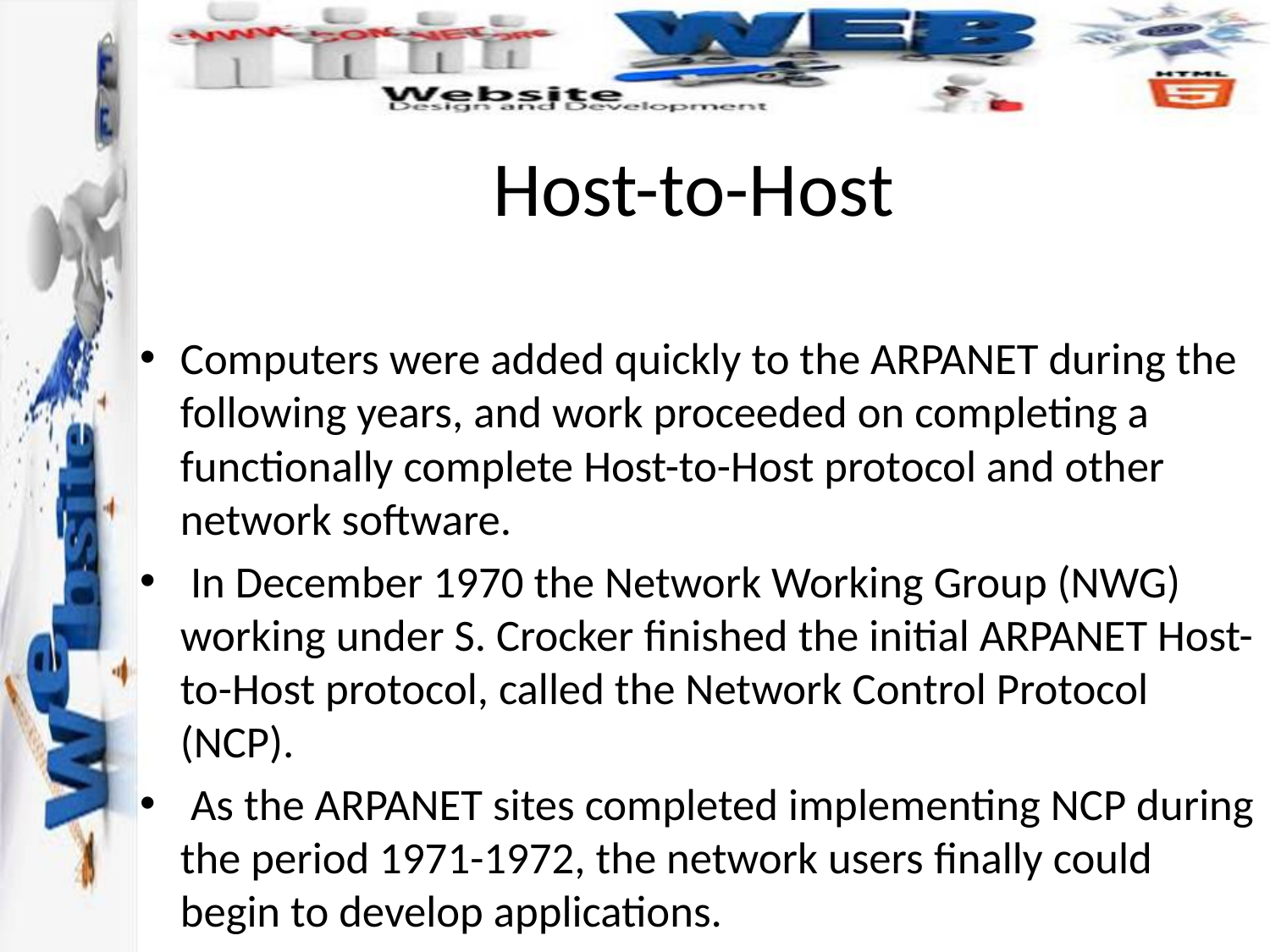

# Host-to-Host
Computers were added quickly to the ARPANET during the following years, and work proceeded on completing a functionally complete Host-to-Host protocol and other network software.
 In December 1970 the Network Working Group (NWG) working under S. Crocker finished the initial ARPANET Host-to-Host protocol, called the Network Control Protocol (NCP).
 As the ARPANET sites completed implementing NCP during the period 1971-1972, the network users finally could begin to develop applications.